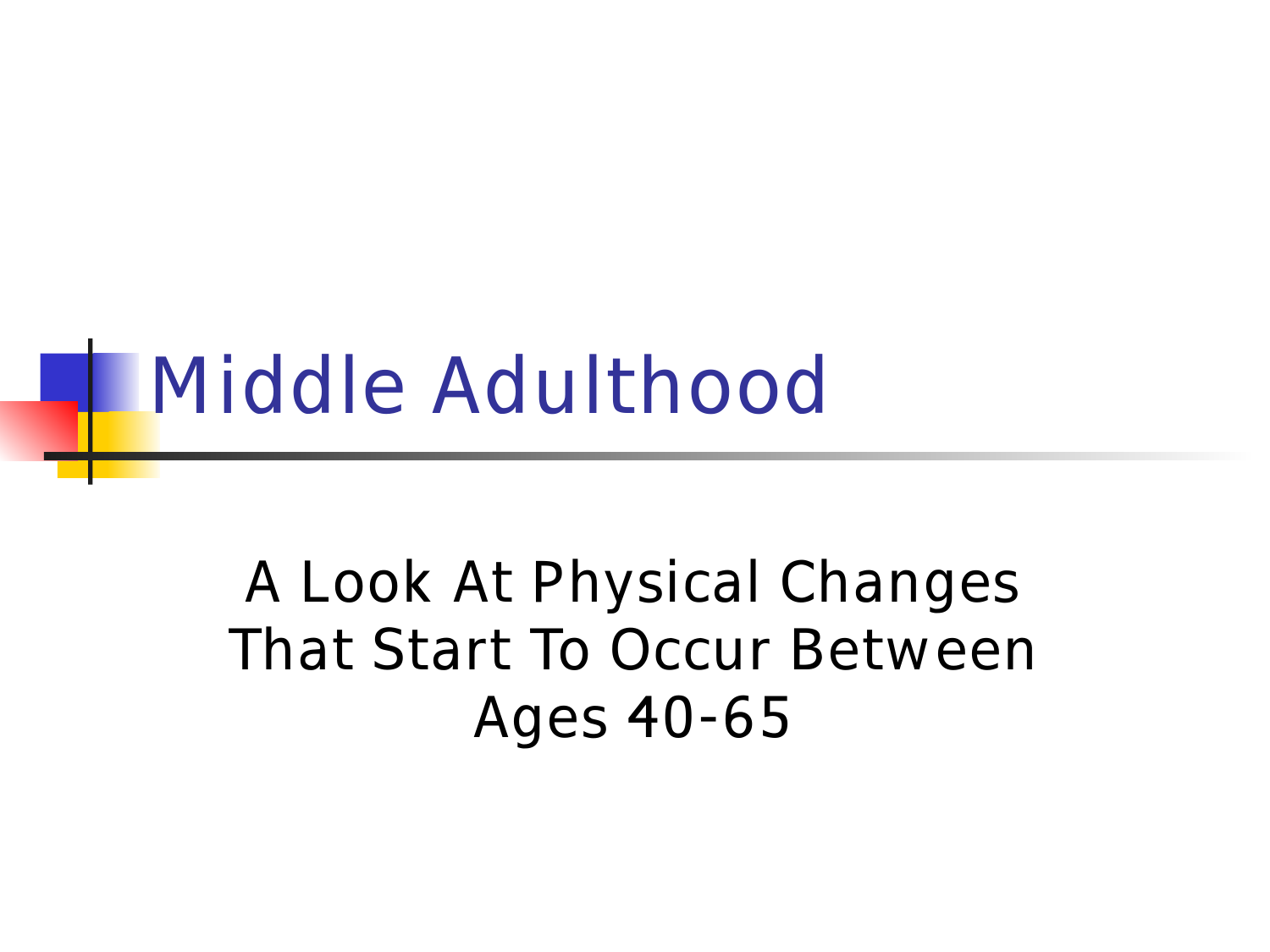

# Middle Adulthood
A Look At Physical Changes That Start To Occur Between Ages 40-65